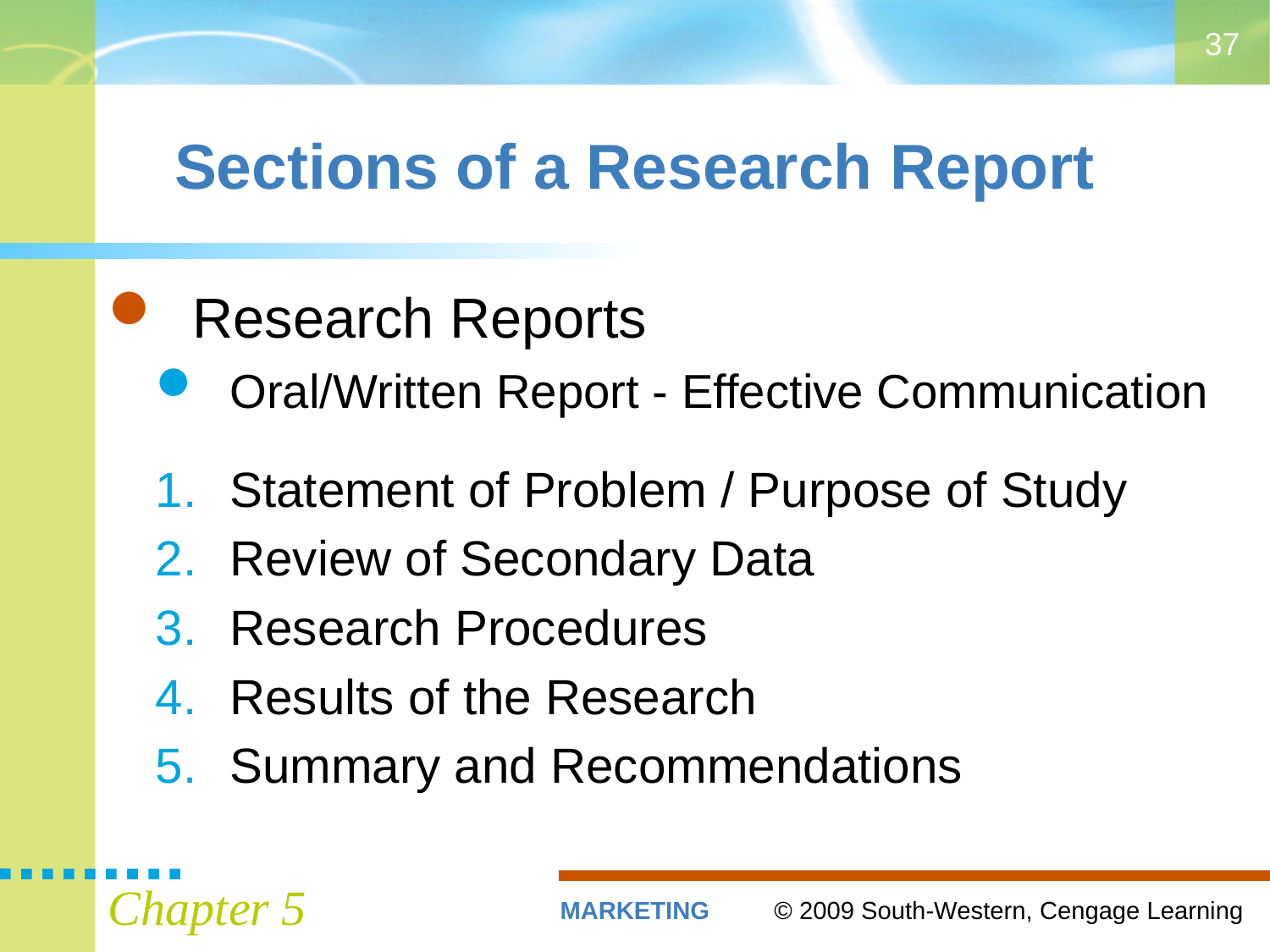

37
# Sections of a Research Report
Research Reports
Oral/Written Report - Effective Communication

Statement of Problem / Purpose of Study
Review of Secondary Data
Research Procedures
Results of the Research
Summary and Recommendations
Chapter 5